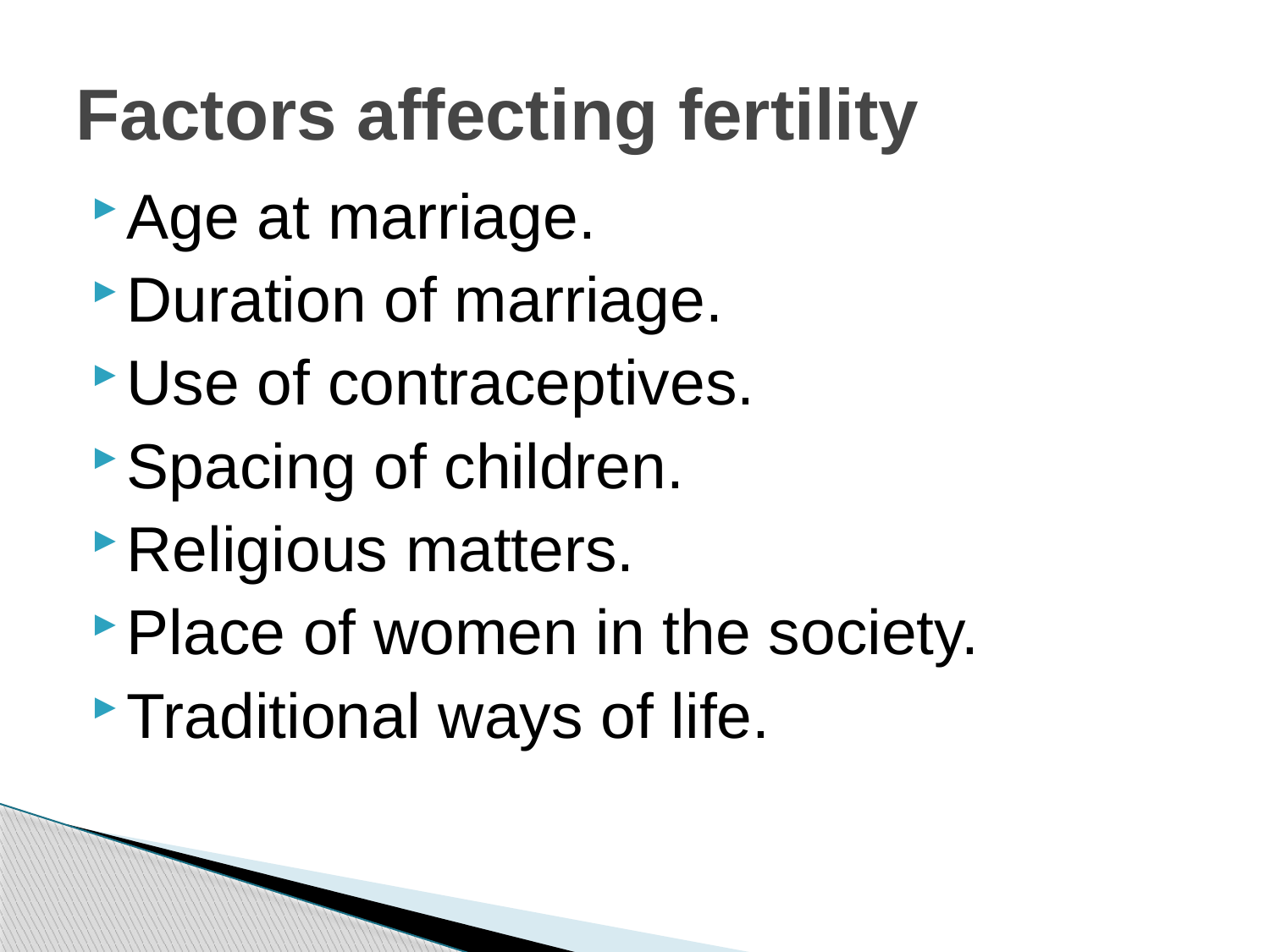

# Factors affecting fertility
Age at marriage.
Duration of marriage.
Use of contraceptives.
Spacing of children.
Religious matters.
Place of women in the society.
Traditional ways of life.